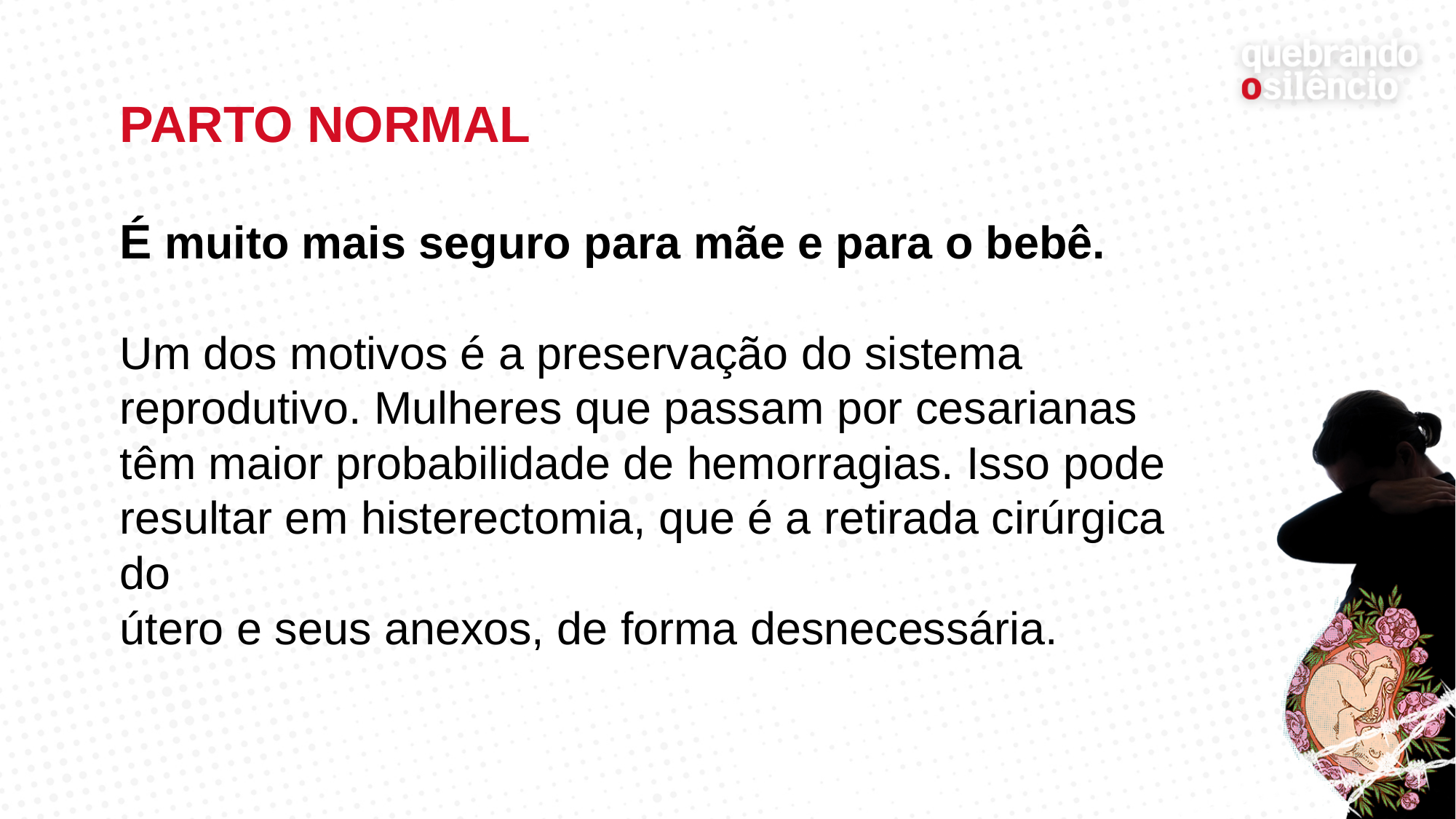

# PARTO NORMAL É muito mais seguro para mãe e para o bebê. Um dos motivos é a preservação do sistema reprodutivo. Mulheres que passam por cesarianas têm maior probabilidade de hemorragias. Isso pode resultar em histerectomia, que é a retirada cirúrgica do útero e seus anexos, de forma desnecessária.